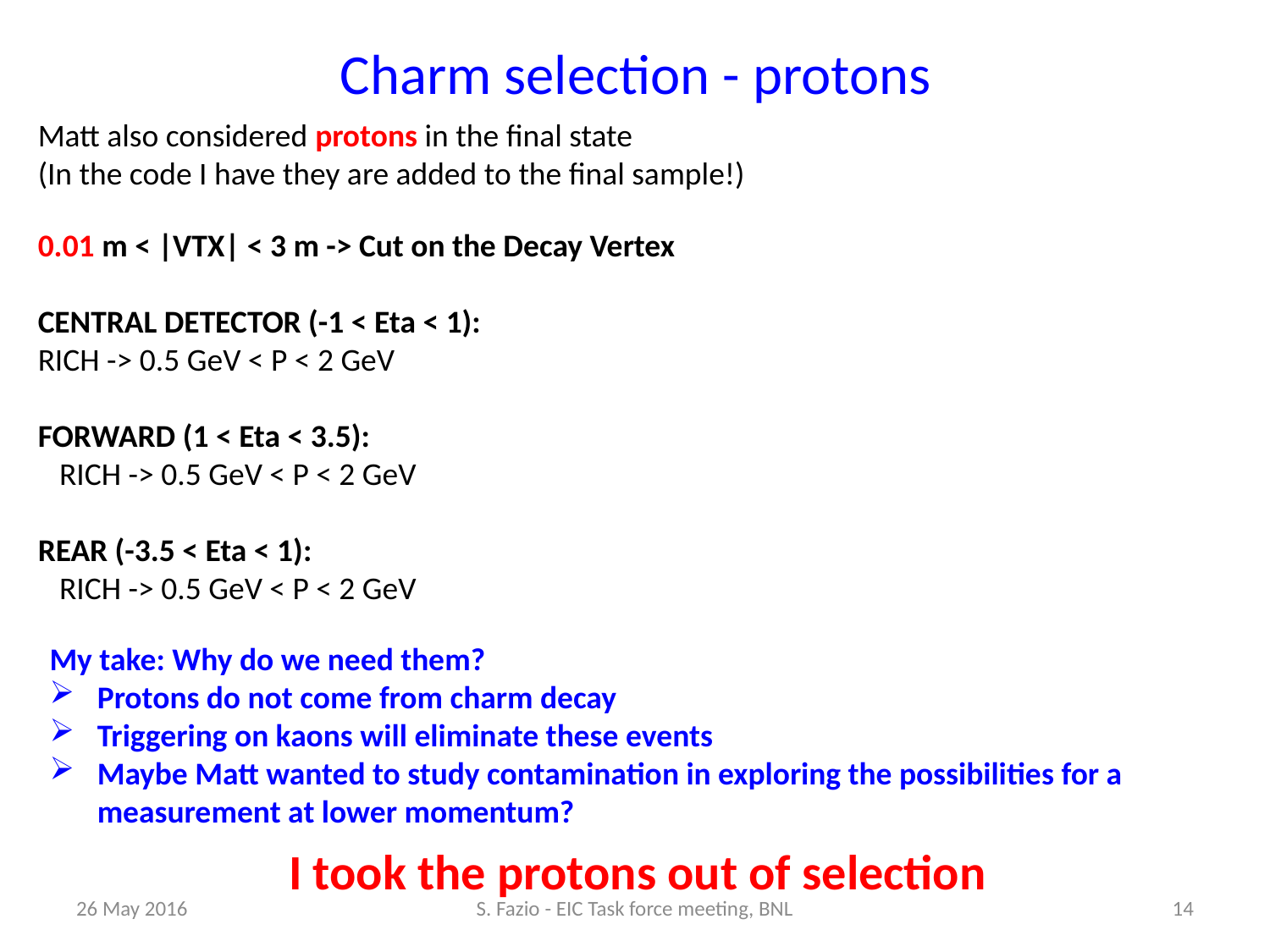

Charm selection - protons
Matt also considered protons in the final state
(In the code I have they are added to the final sample!)

0.01 m < |VTX| < 3 m -> Cut on the Decay Vertex

CENTRAL DETECTOR (-1 < Eta < 1):
RICH -> 0.5 GeV < P < 2 GeV

FORWARD (1 < Eta < 3.5):
   RICH -> 0.5 GeV < P < 2 GeV

REAR (-3.5 < Eta < 1):
   RICH -> 0.5 GeV < P < 2 GeV
My take: Why do we need them?
Protons do not come from charm decay
Triggering on kaons will eliminate these events
Maybe Matt wanted to study contamination in exploring the possibilities for a measurement at lower momentum?
I took the protons out of selection
26 May 2016
S. Fazio - EIC Task force meeting, BNL
14